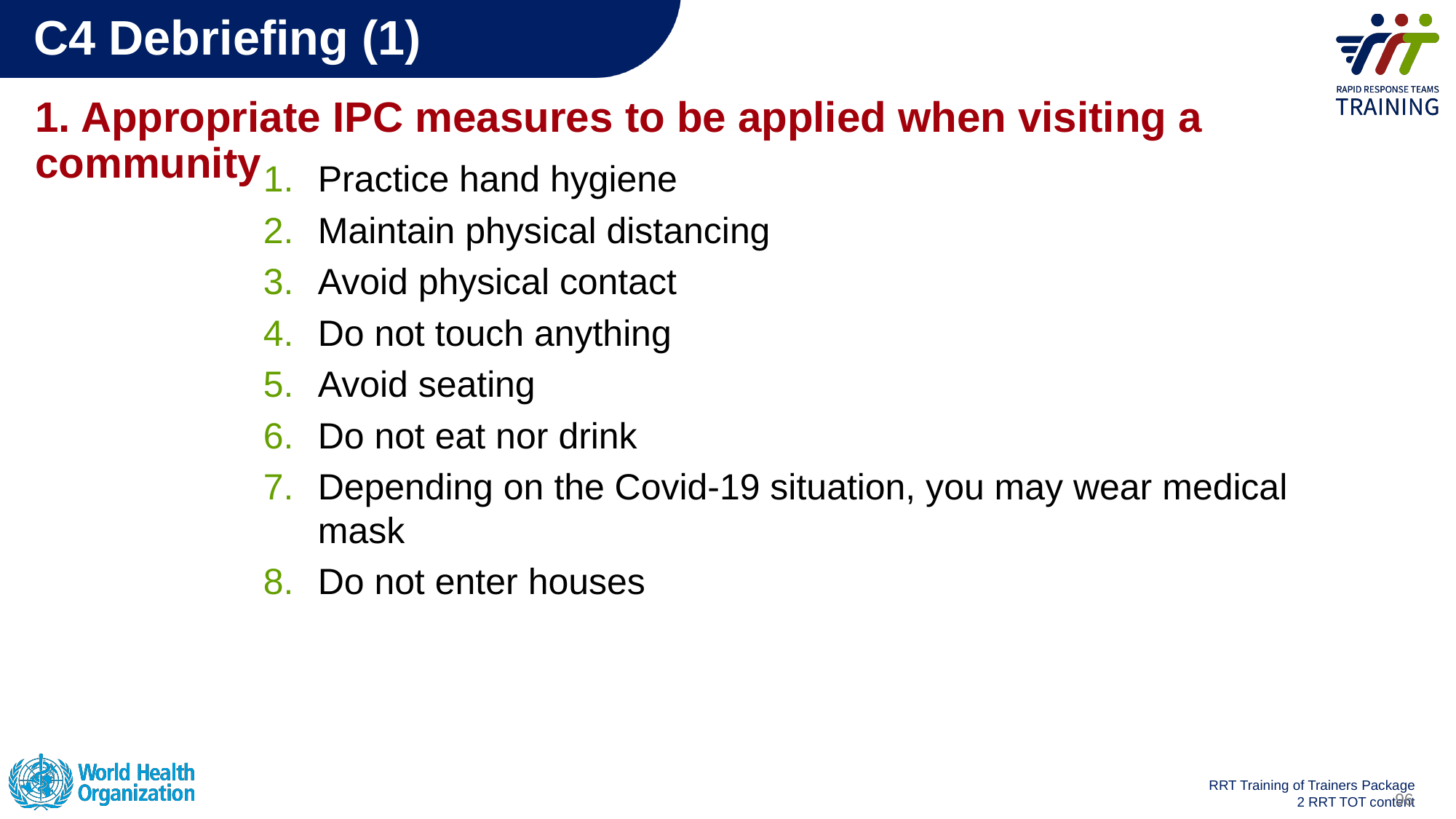

C4 Debriefing (1)
1. Appropriate IPC measures to be applied when visiting a community
Practice hand hygiene
Maintain physical distancing
Avoid physical contact
Do not touch anything
Avoid seating
Do not eat nor drink
Depending on the Covid-19 situation, you may wear medical mask
Do not enter houses